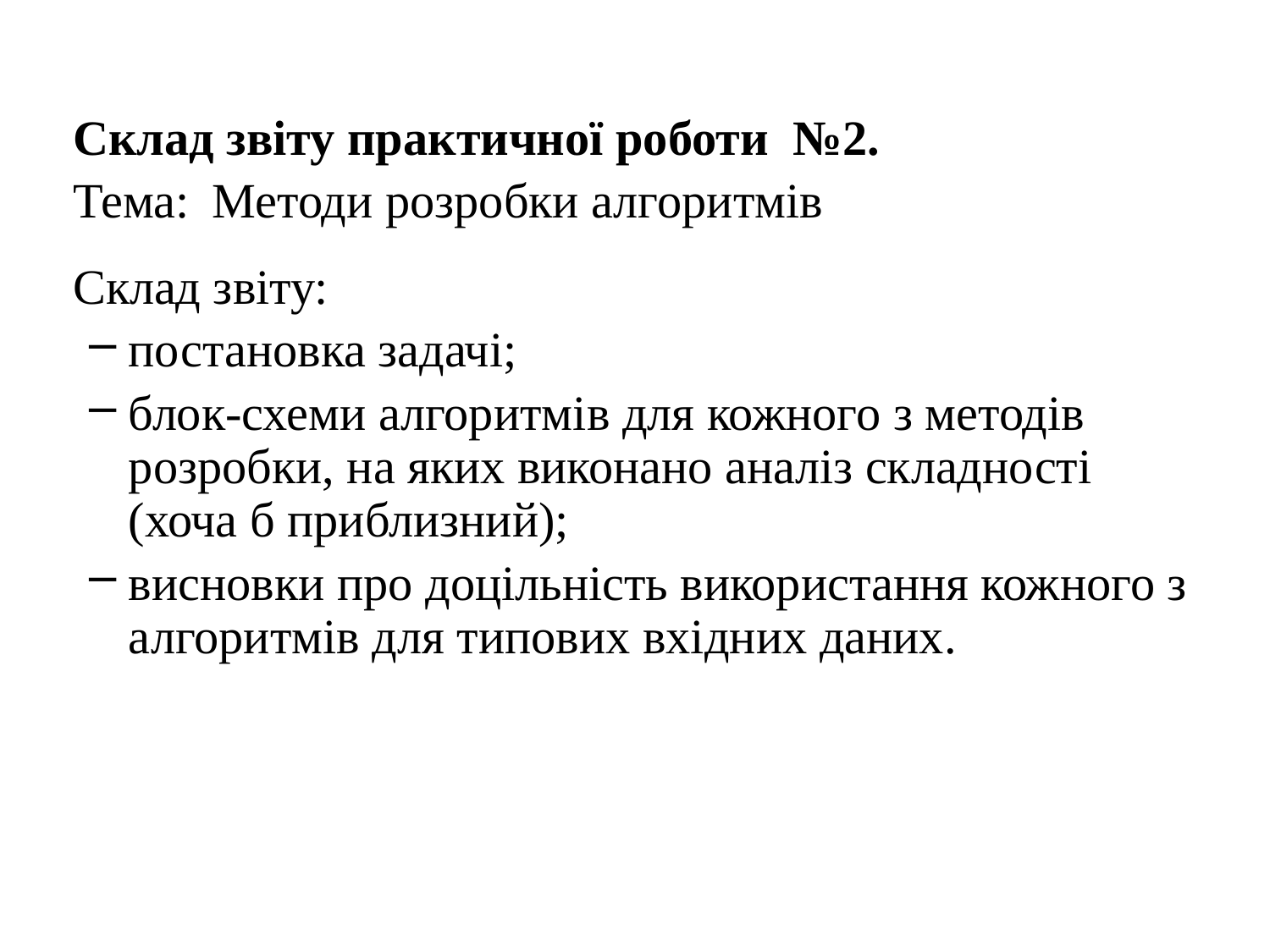

Склад звіту практичної роботи  №2.
	Тема:	 Методи розробки алгоритмів

	Склад звіту:
постановка задачі;
блок-схеми алгоритмів для кожного з методів розробки, на яких виконано аналіз складності  (хоча б приблизний);
висновки про доцільність використання кожного з алгоритмів для типових вхідних даних.